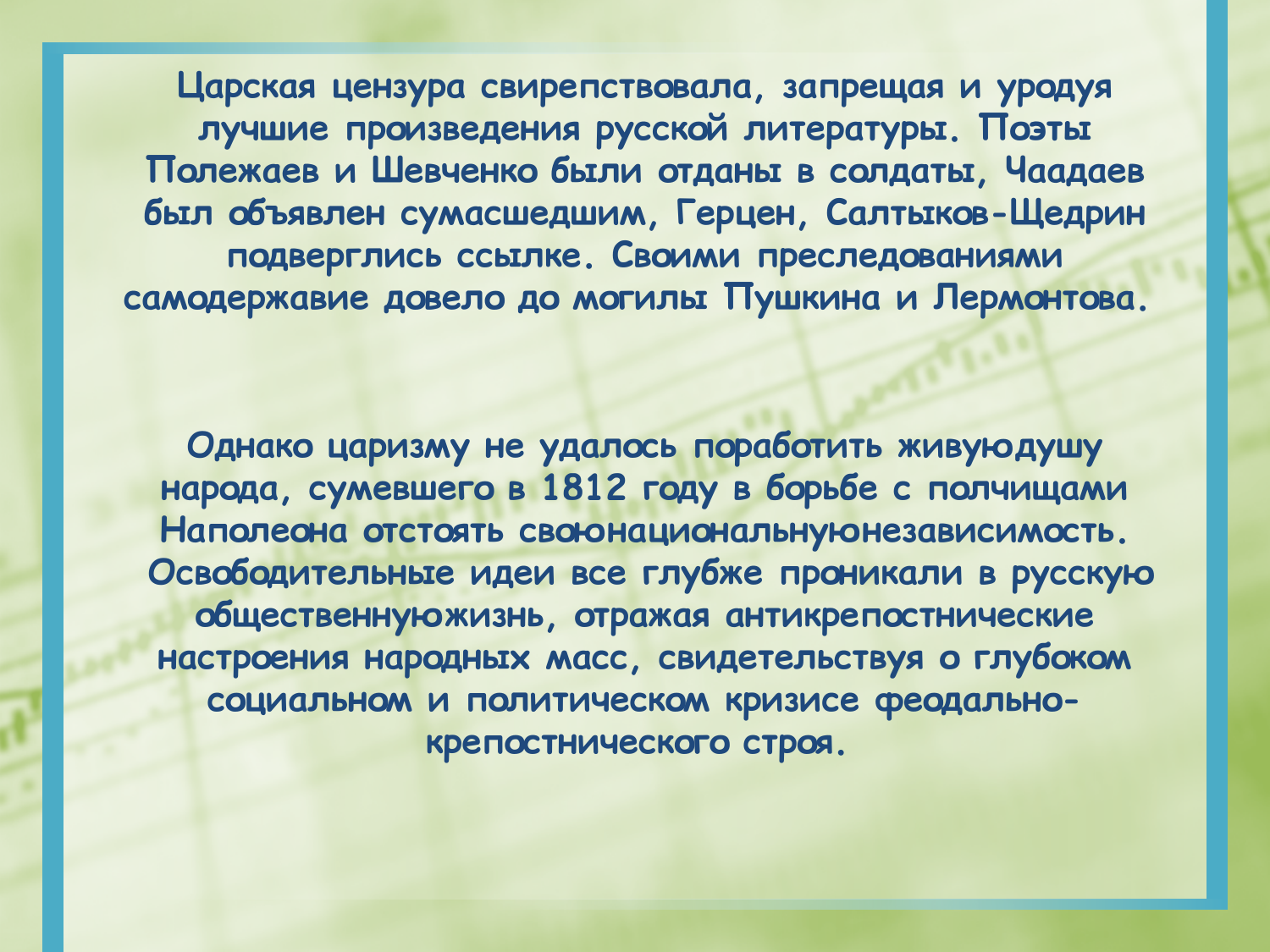

Царская цензура свирепствовала, запрещая и уродуя лучшие произведения русской литературы. Поэты Полежаев и Шевченко были отданы в солдаты, Чаадаев был объявлен сумасшедшим, Герцен, Салтыков-Щедрин подверглись ссылке. Своими преследованиями самодержавие довело до могилы Пушкина и Лермонтова.
Однако царизму не удалось поработить живую душу народа, сумевшего в 1812 году в борьбе с полчищами Наполеона отстоять свою национальную независимость. Освободительные идеи все глубже проникали в русскую общественную жизнь, отражая антикрепостнические настроения народных масс, свидетельствуя о глубоком социальном и политическом кризисе феодально-крепостнического строя.